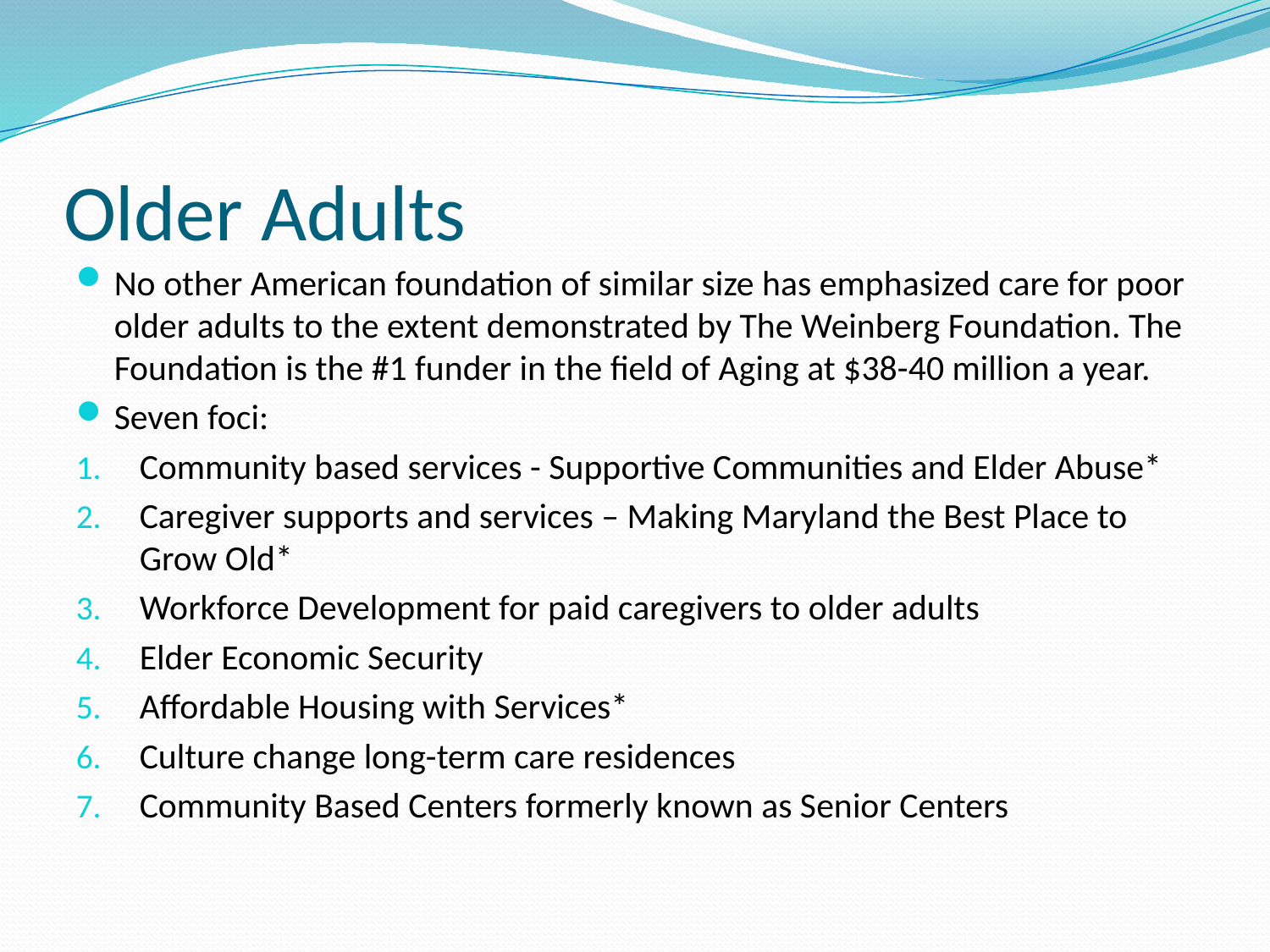

# Older Adults
No other American foundation of similar size has emphasized care for poor older adults to the extent demonstrated by The Weinberg Foundation. The Foundation is the #1 funder in the field of Aging at $38-40 million a year.
Seven foci:
Community based services - Supportive Communities and Elder Abuse*
Caregiver supports and services – Making Maryland the Best Place to Grow Old*
Workforce Development for paid caregivers to older adults
Elder Economic Security
Affordable Housing with Services*
Culture change long-term care residences
Community Based Centers formerly known as Senior Centers